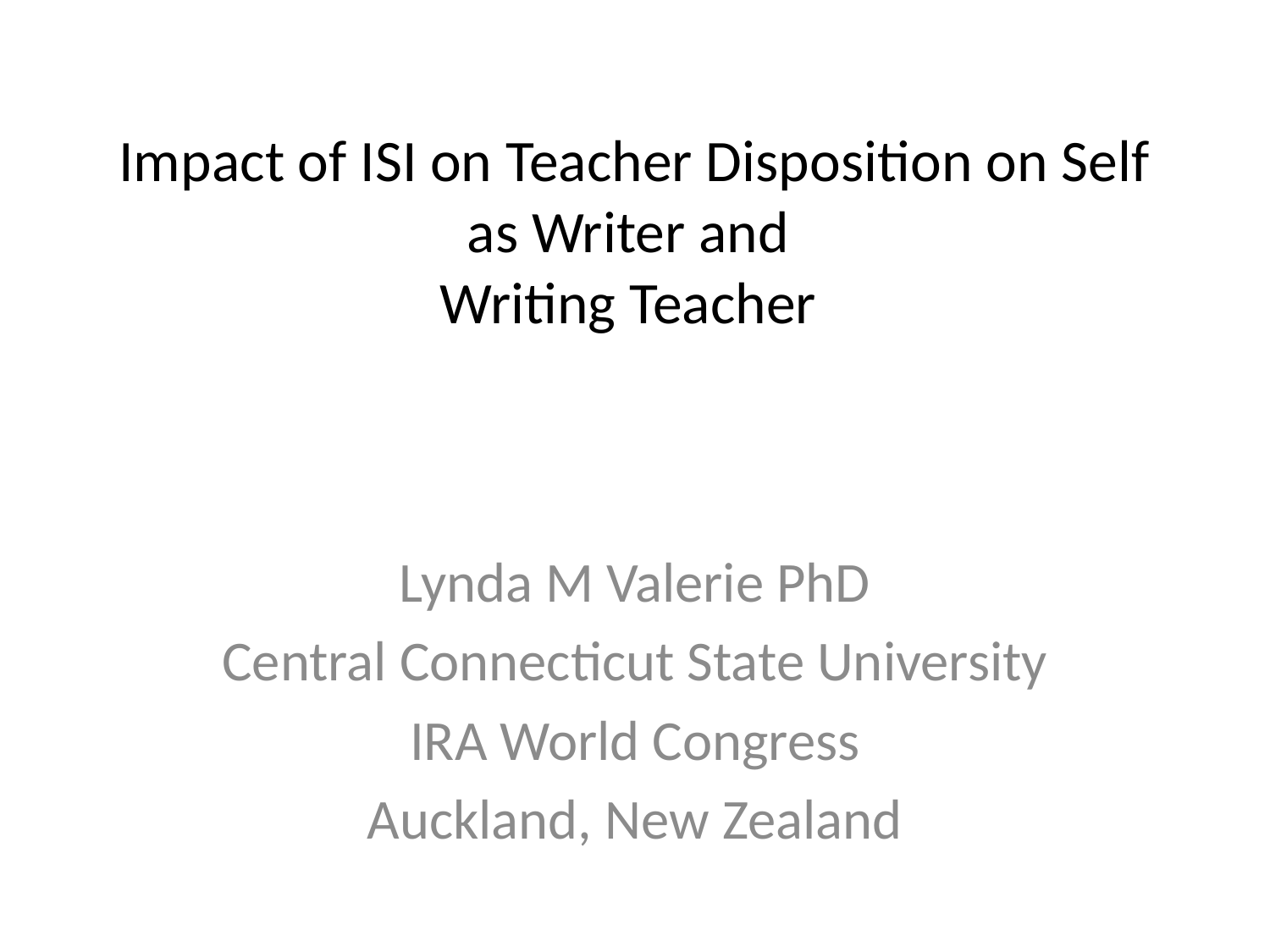

# Impact of ISI on Teacher Disposition on Self as Writer and Writing Teacher
Lynda M Valerie PhD
Central Connecticut State University
IRA World Congress
Auckland, New Zealand